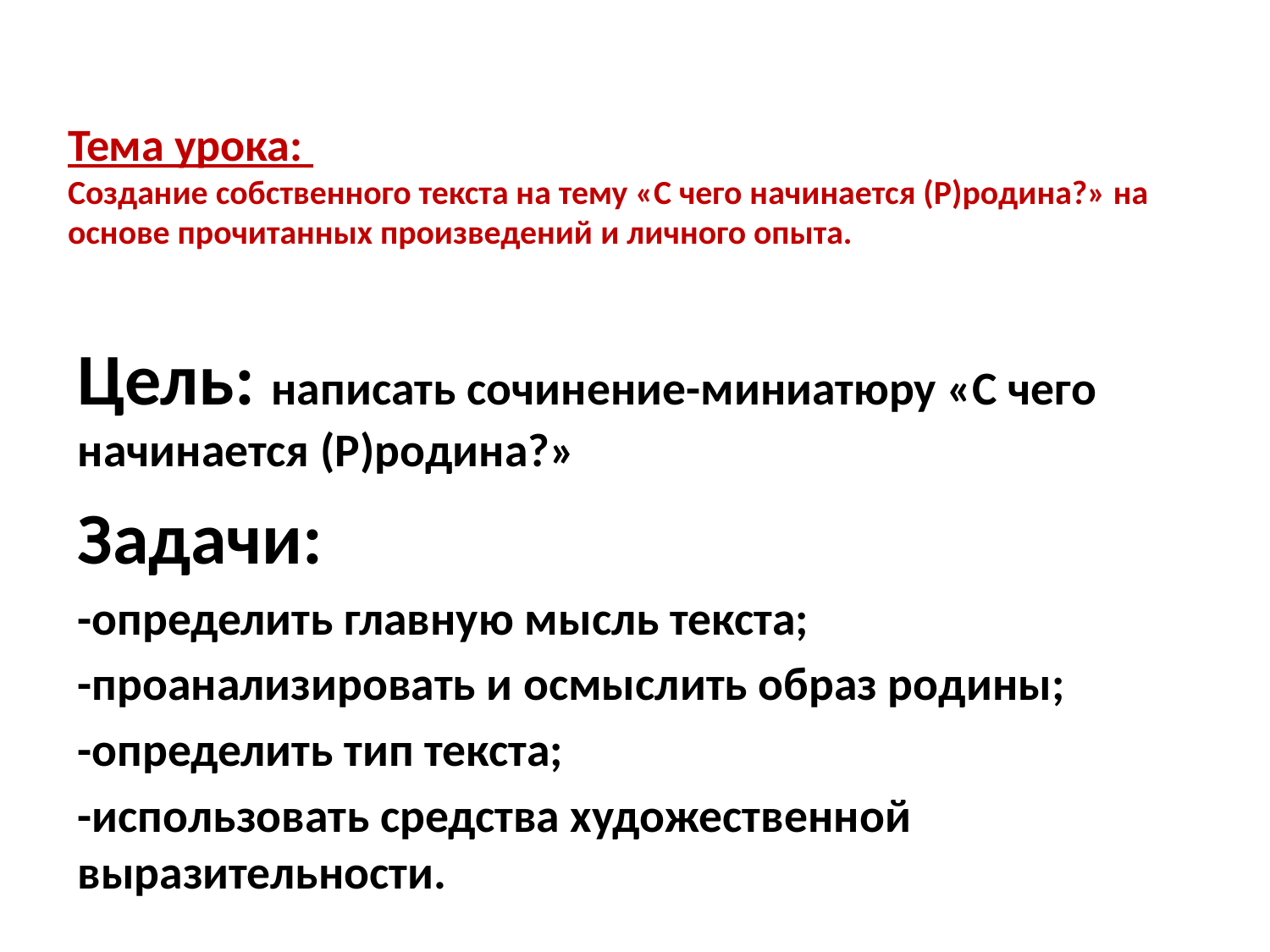

# Тема урока: Создание собственного текста на тему «С чего начинается (Р)родина?» на основе прочитанных произведений и личного опыта.
Цель: написать сочинение-миниатюру «С чего начинается (Р)родина?»
Задачи:
-определить главную мысль текста;
-проанализировать и осмыслить образ родины;
-определить тип текста;
-использовать средства художественной выразительности.